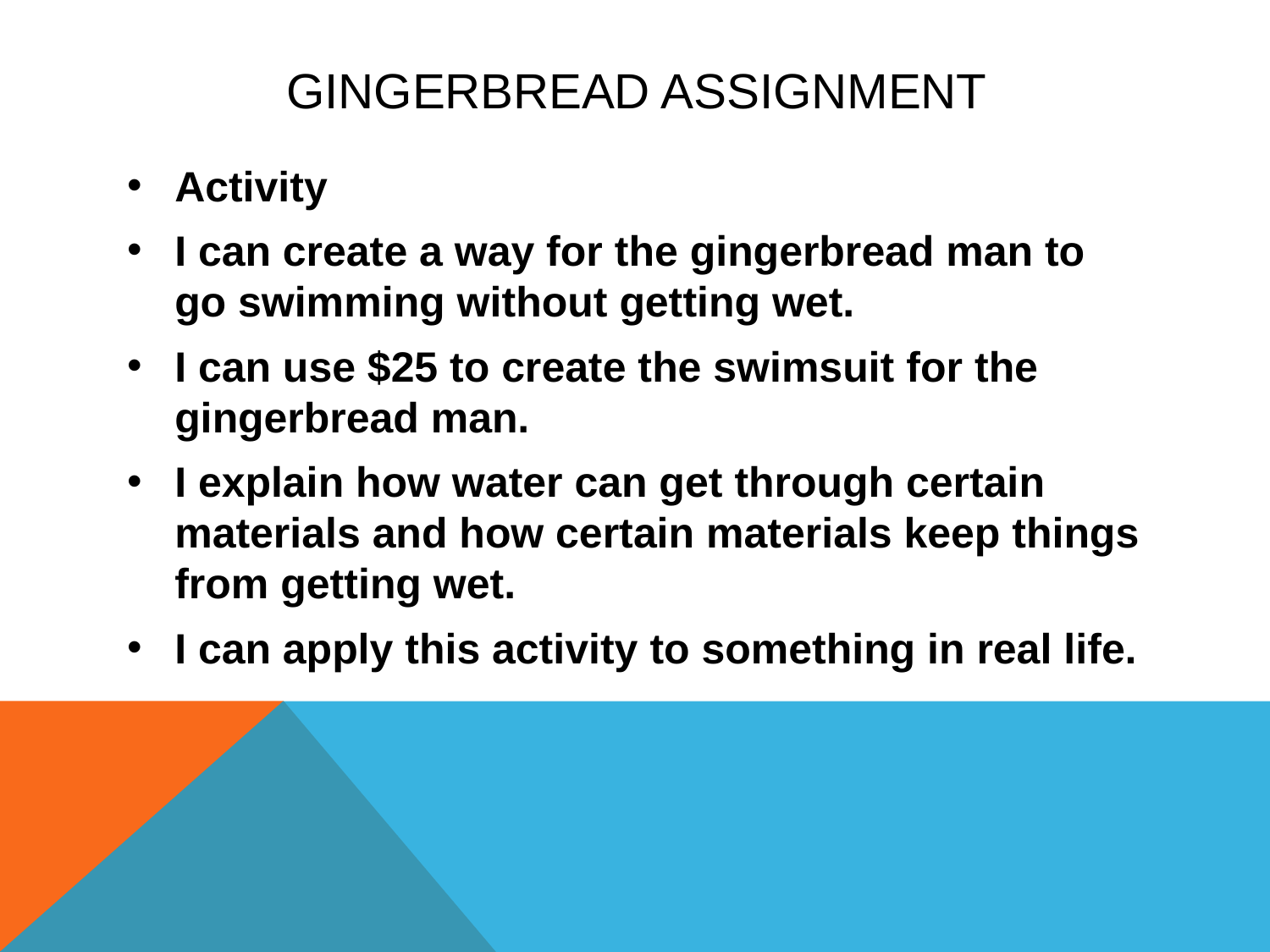

# Gingerbread assignment
Activity
I can create a way for the gingerbread man to go swimming without getting wet.
I can use $25 to create the swimsuit for the gingerbread man.
I explain how water can get through certain materials and how certain materials keep things from getting wet.
I can apply this activity to something in real life.